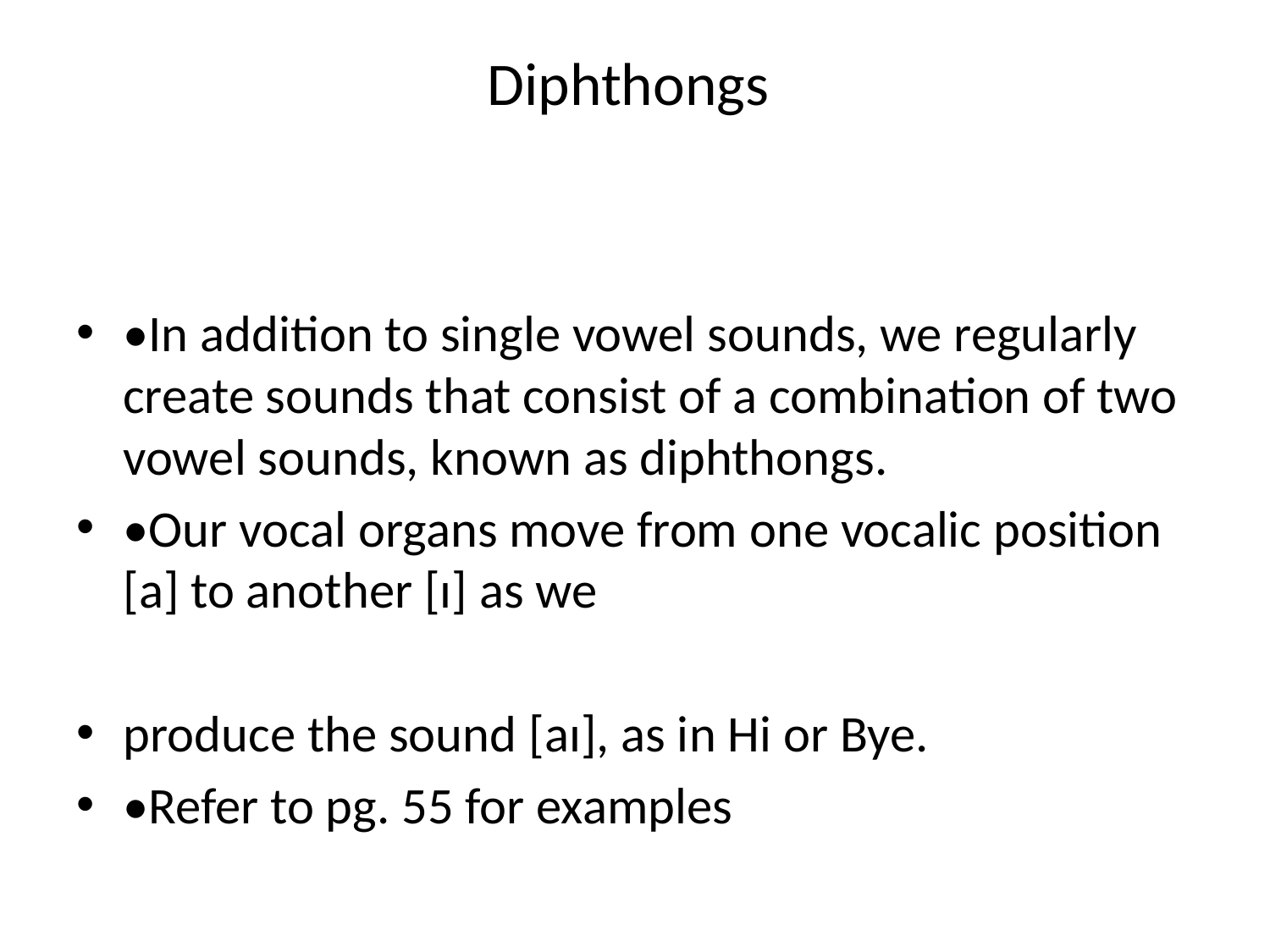

# Diphthongs

•In addition to single vowel sounds, we regularly create sounds that consist of a combination of two vowel sounds, known as diphthongs.
•Our vocal organs move from one vocalic position [a] to another [ɪ] as we

produce the sound [aɪ], as in Hi or Bye.
•Refer to pg. 55 for examples